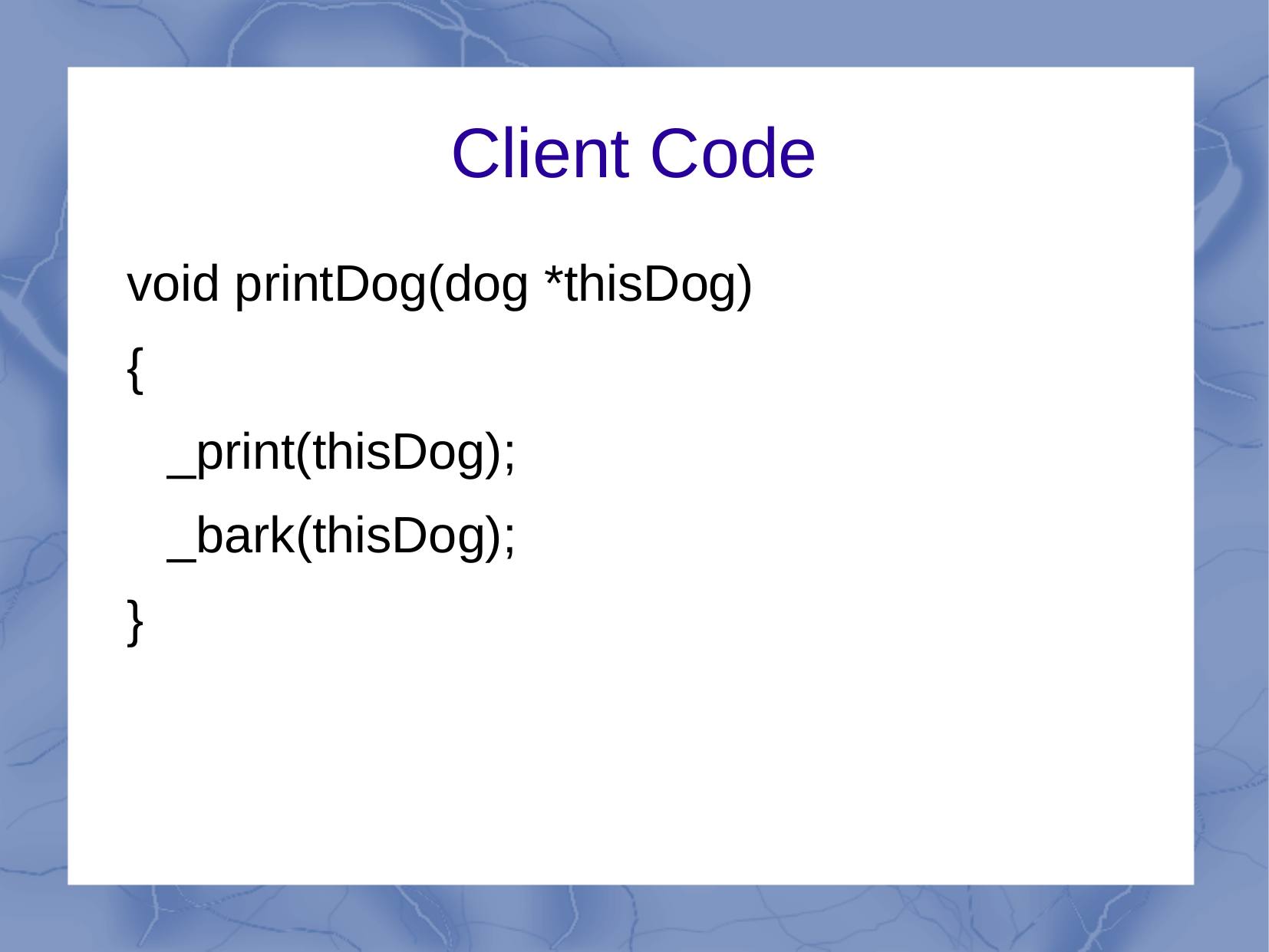

Client Code
void printDog(dog *thisDog)
{
 	_print(thisDog);
 	_bark(thisDog);
}